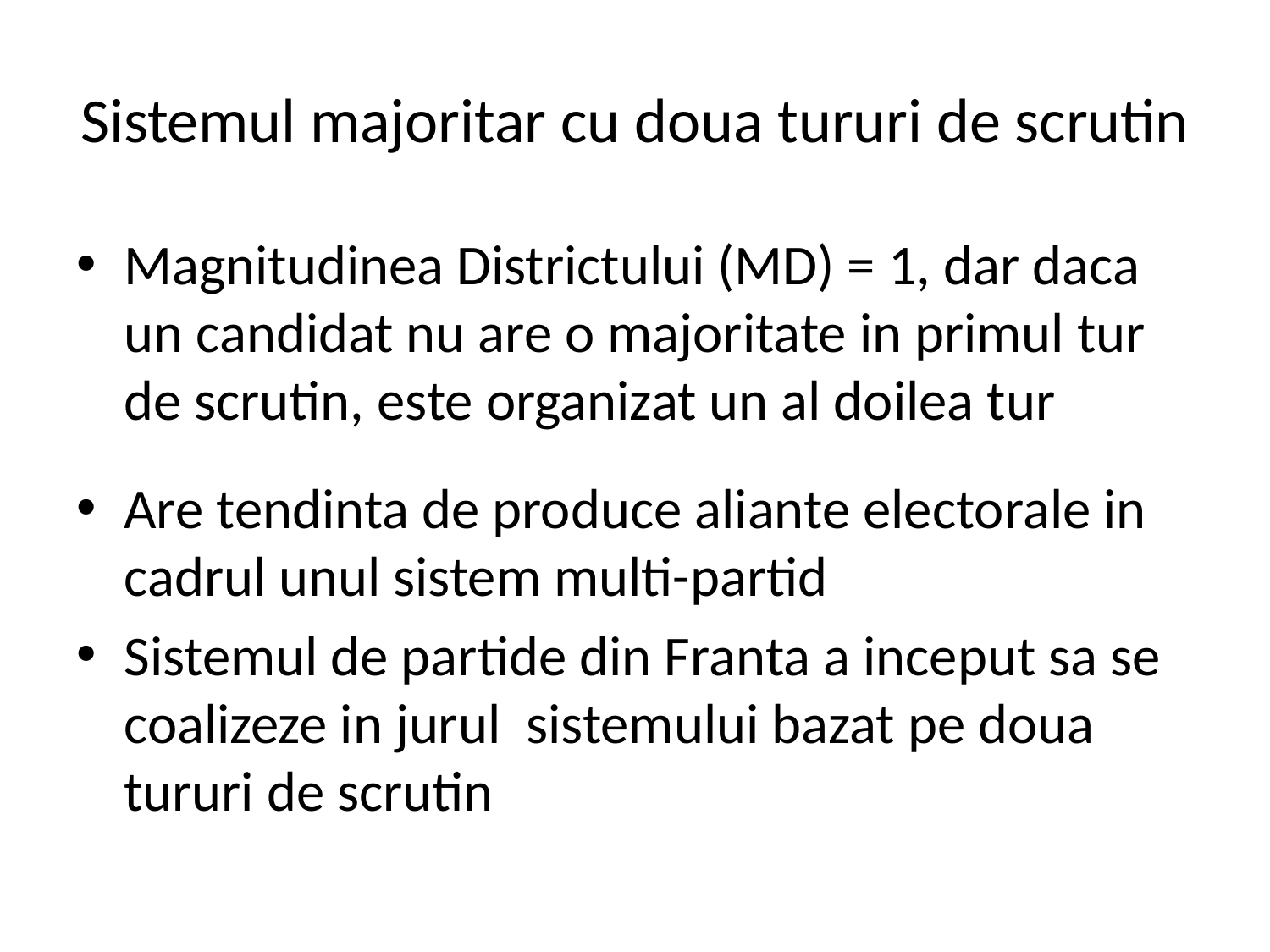

# Sistemul majoritar cu doua tururi de scrutin
Magnitudinea Districtului (MD) = 1, dar daca un candidat nu are o majoritate in primul tur de scrutin, este organizat un al doilea tur

Are tendinta de produce aliante electorale in cadrul unul sistem multi-partid
Sistemul de partide din Franta a inceput sa se coalizeze in jurul  sistemului bazat pe doua tururi de scrutin